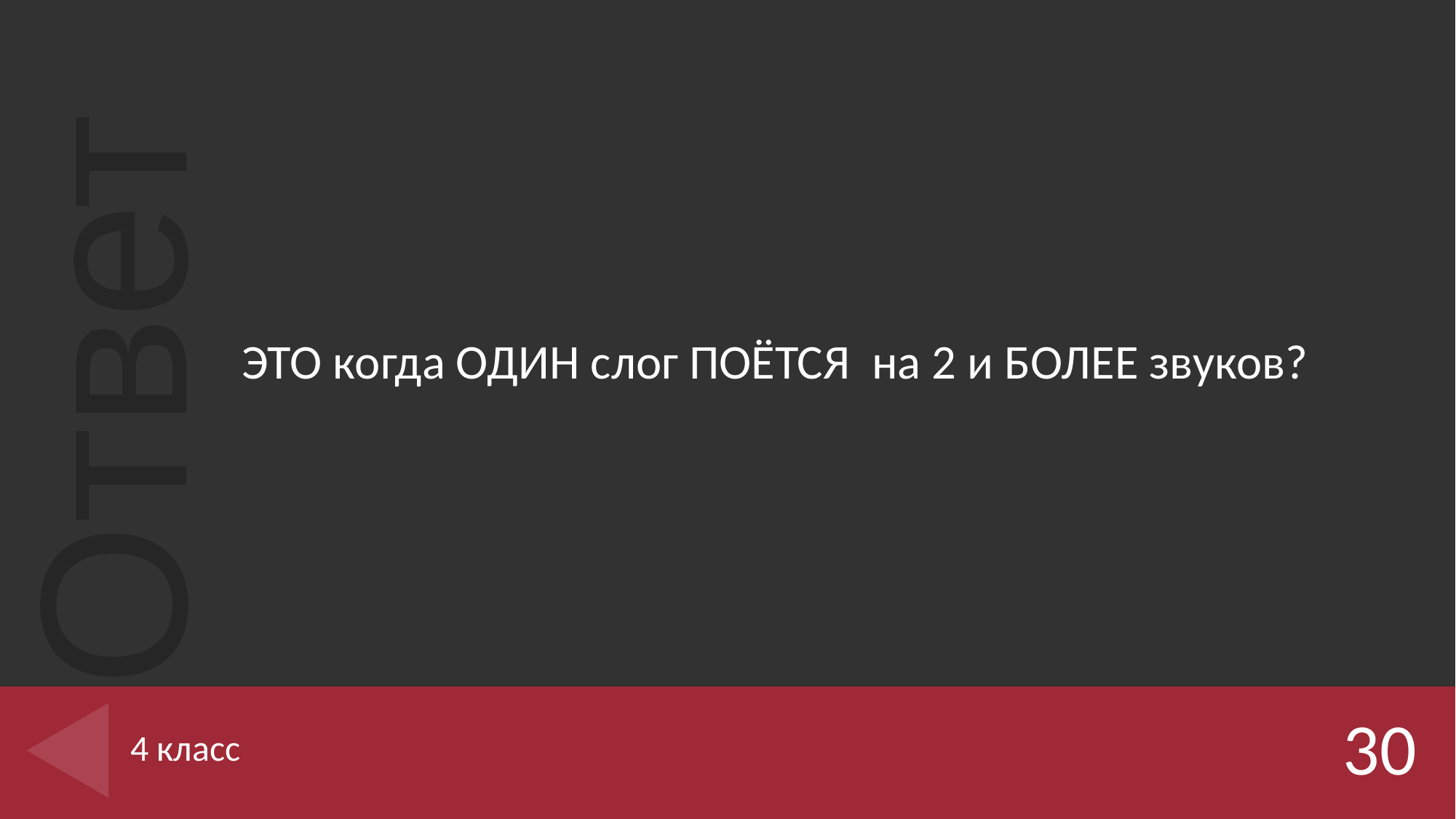

ЭТО когда ОДИН слог ПОЁТСЯ  на 2 и БОЛЕЕ звуков?
# 4 класс
30